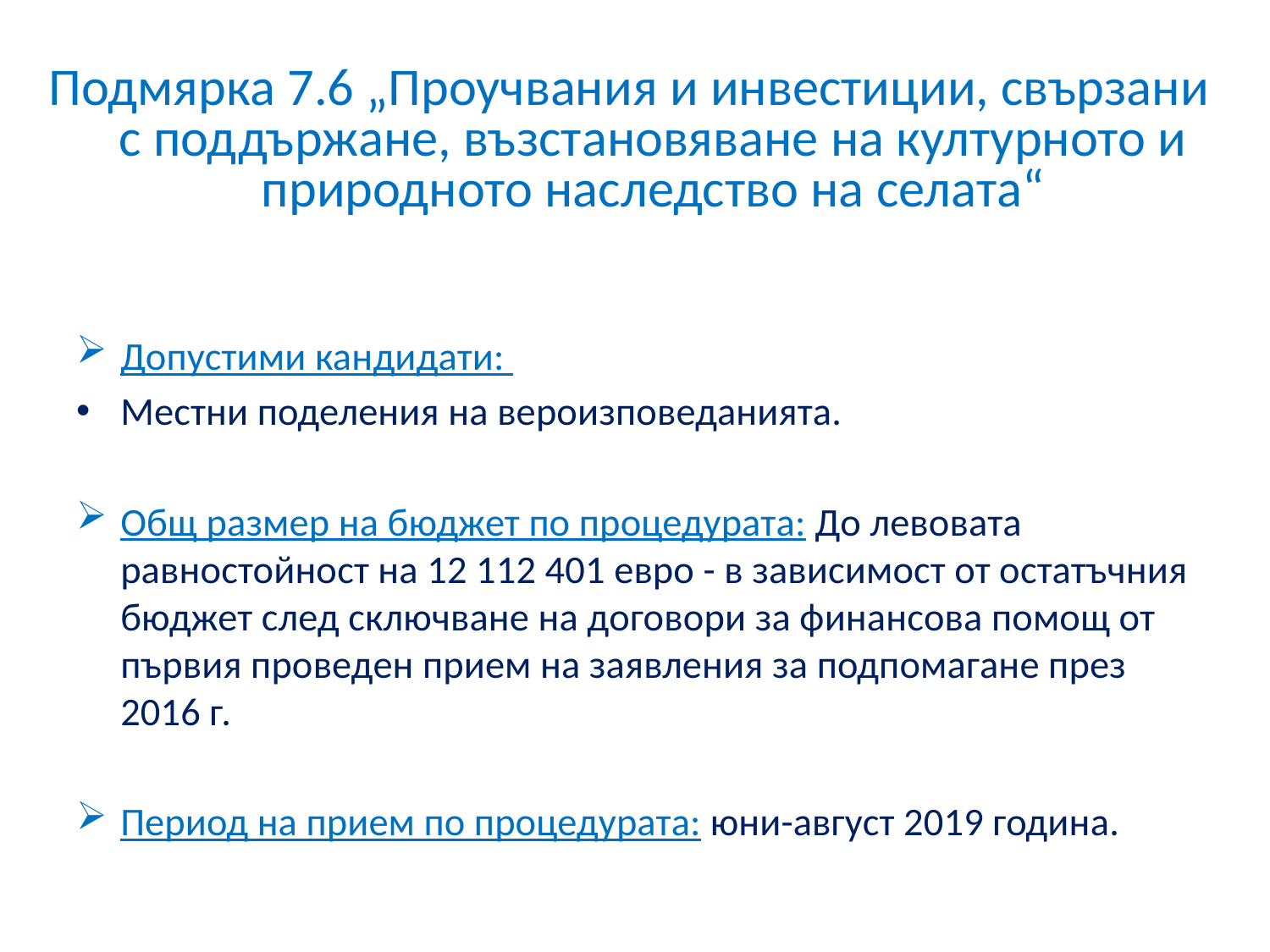

# Подмярка 7.6 „Проучвания и инвестиции, свързани с поддържане, възстановяване на културното и природното наследство на селата“

Допустими кандидати:
Местни поделения на вероизповеданията.

Общ размер на бюджет по процедурата: До левовата равностойност на 12 112 401 евро - в зависимост от остатъчния бюджет след сключване на договори за финансова помощ от първия проведен прием на заявления за подпомагане през 2016 г.

Период на прием по процедурата: юни-август 2019 година.